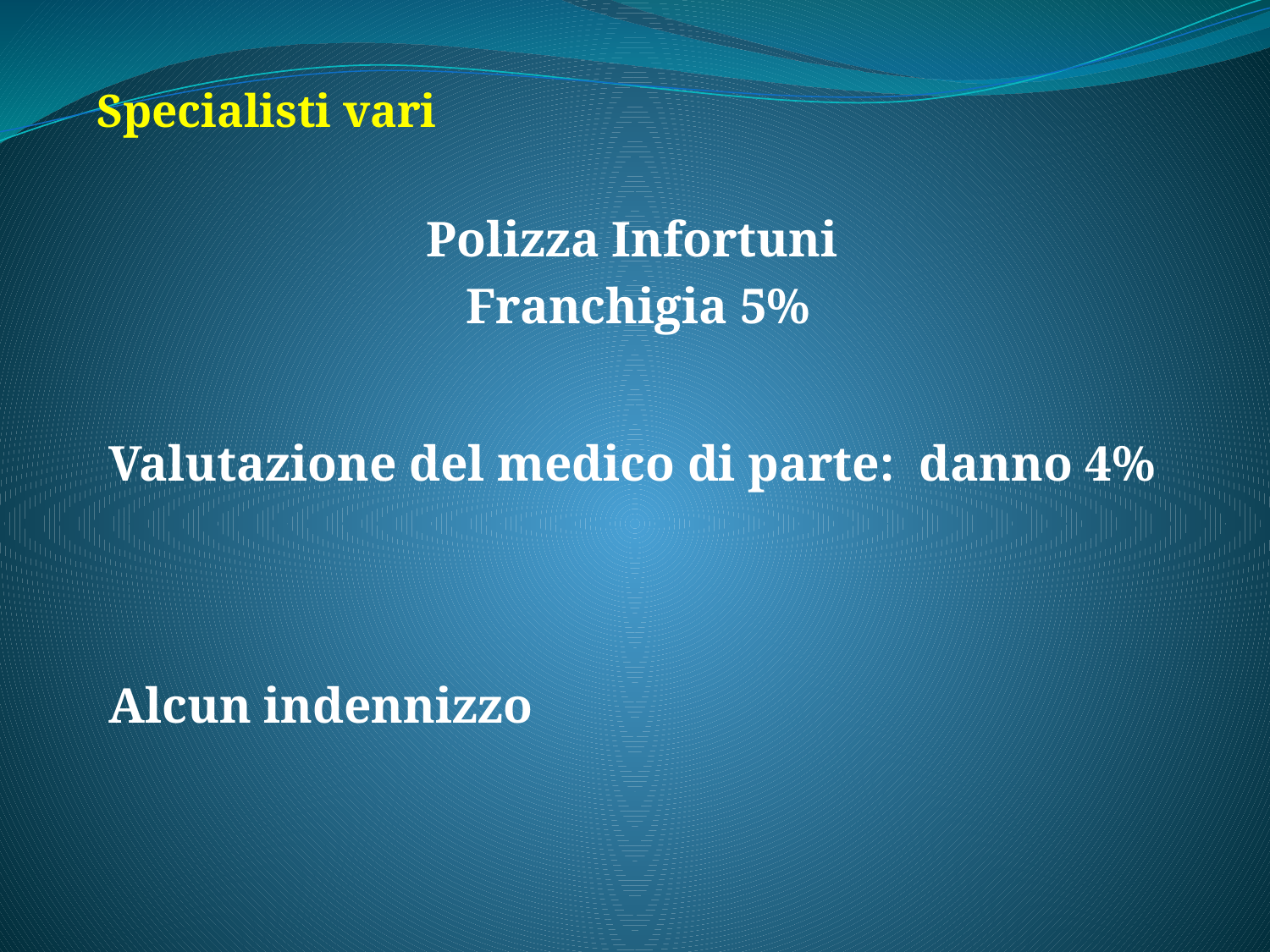

Specialisti vari

Polizza Infortuni
Franchigia 5%

Valutazione del medico di parte:  danno 4%

Alcun indennizzo